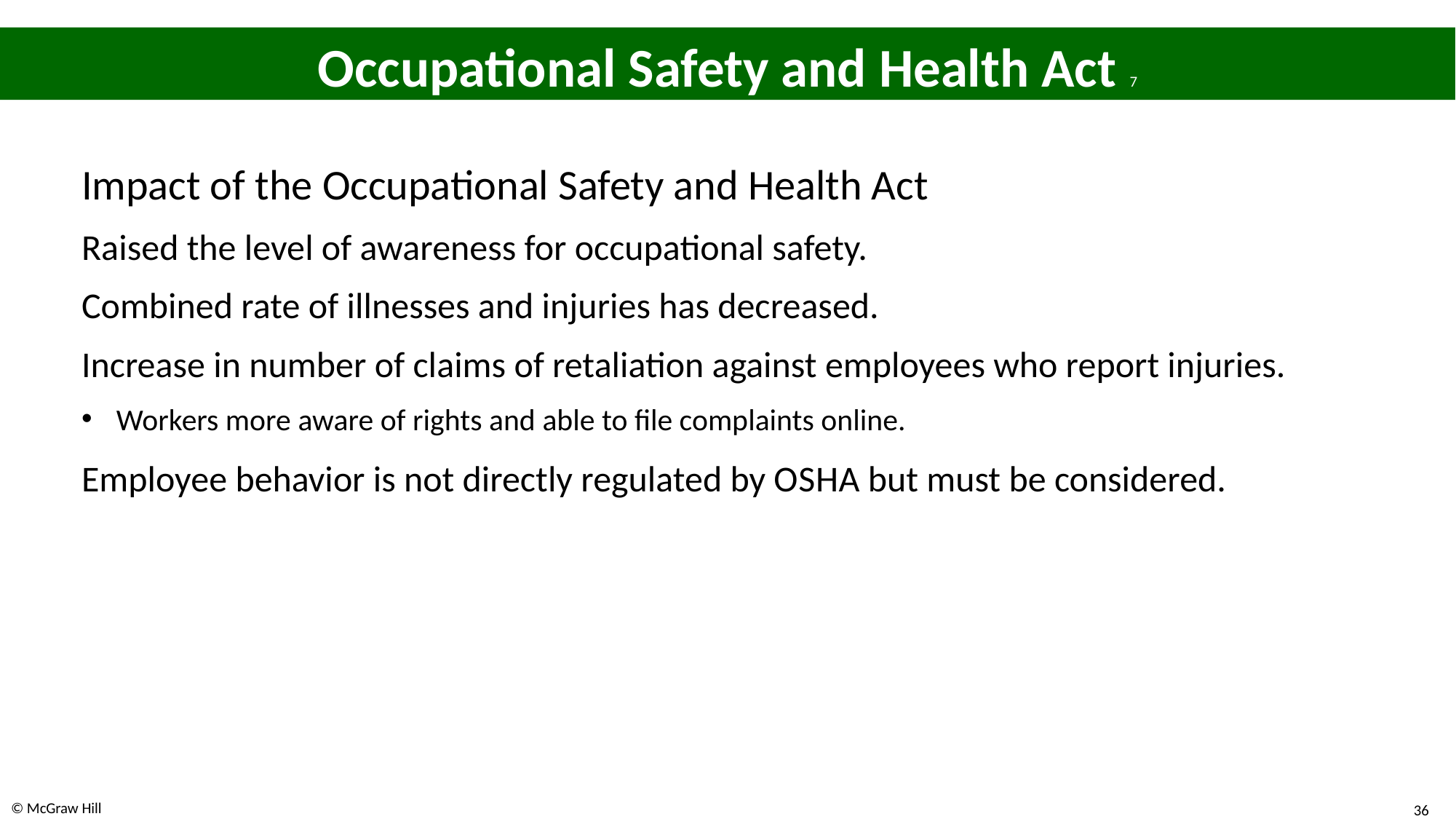

# Occupational Safety and Health Act 7
Impact of the Occupational Safety and Health Act
Raised the level of awareness for occupational safety.
Combined rate of illnesses and injuries has decreased.
Increase in number of claims of retaliation against employees who report injuries.
Workers more aware of rights and able to file complaints online.
Employee behavior is not directly regulated by O S H A but must be considered.